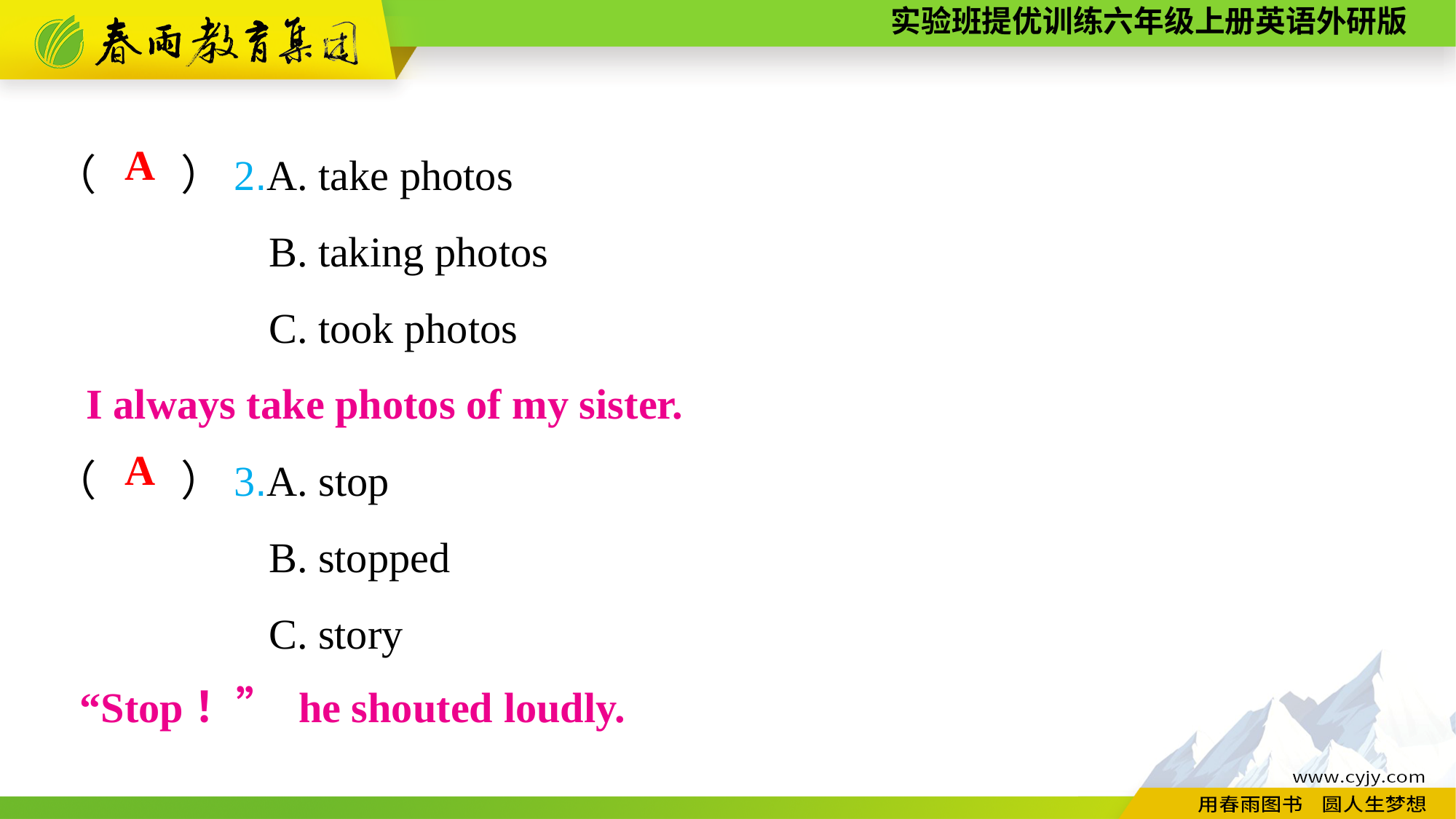

（　　）2.A. take photos
B. taking photos
C. took photos
A
I always take photos of my sister.
（　　）3.A. stop
B. stopped
C. story
A
“Stop！” he shouted loudly.